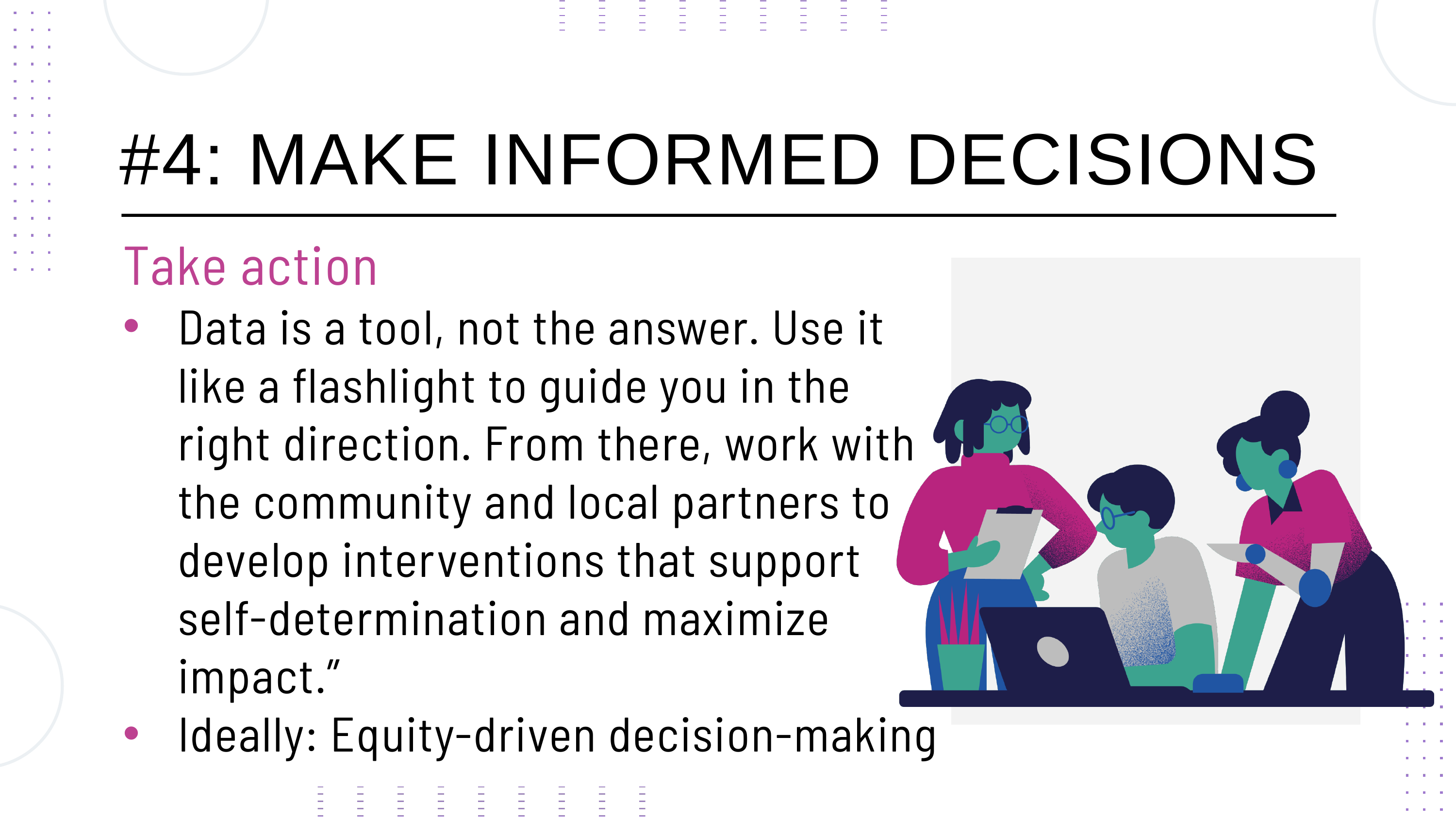

#4: MAKE INFORMED DECISIONS

Take action
Data is a tool, not the answer. Use it like a flashlight to guide you in the right direction. From there, work with the community and local partners to develop interventions that support self-determination and maximize impact.”
Ideally: Equity-driven decision-making